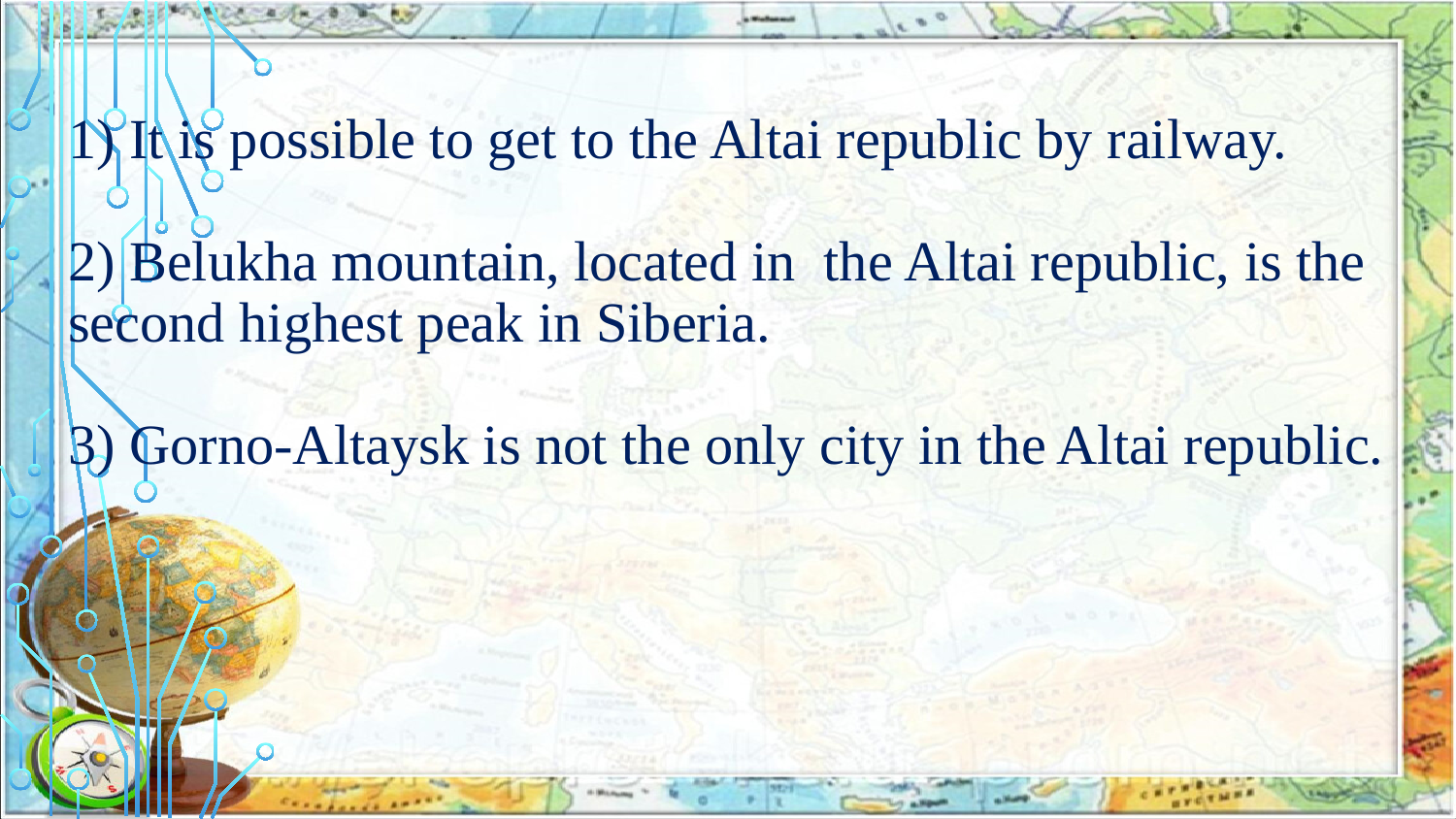

# 1) It is possible to get to the Altai republic by railway. 2) Belukha mountain, located in  the Altai republic, is the second highest peak in Siberia. 3) Gorno-Altaysk is not the only city in the Altai republic.